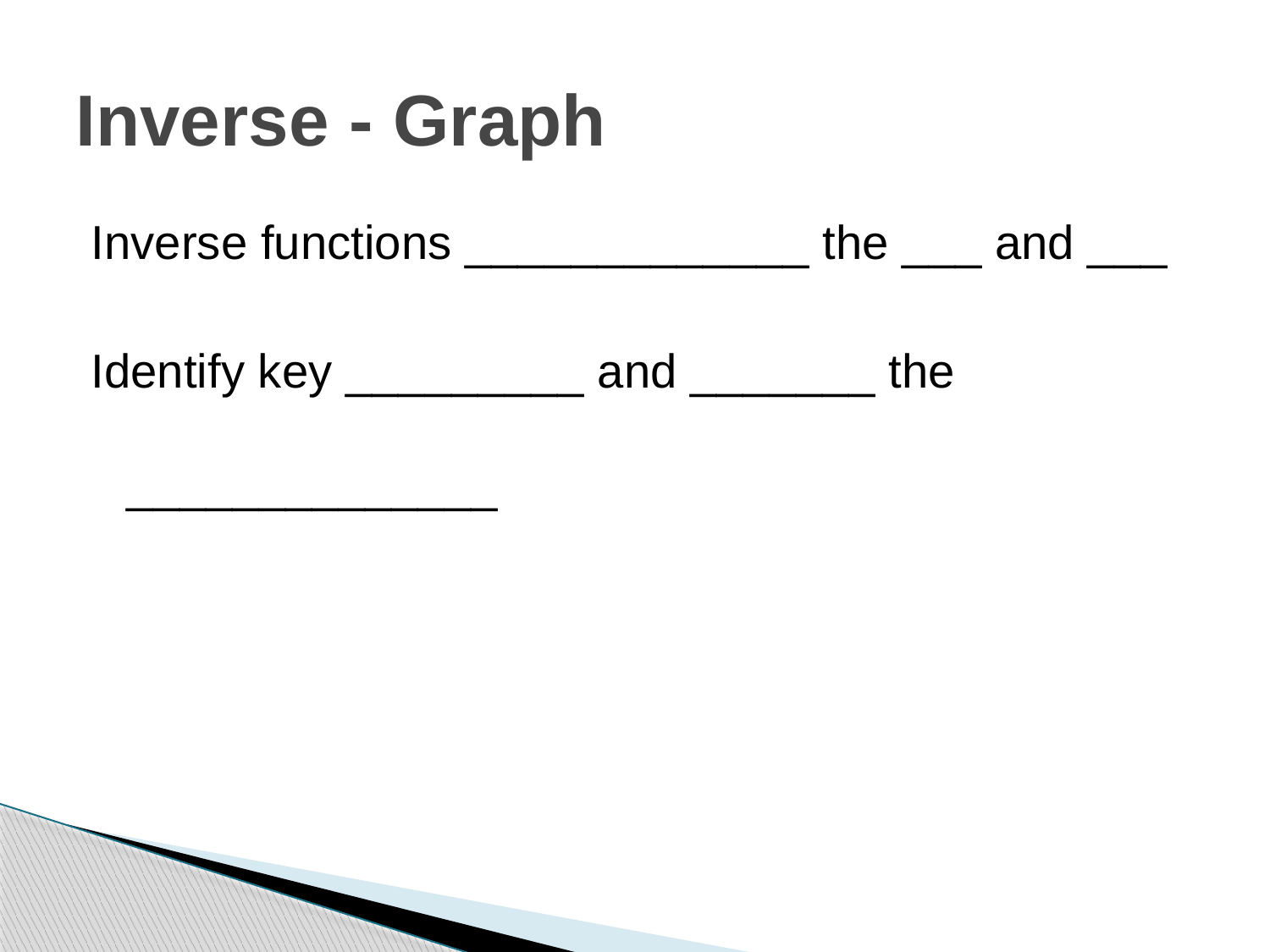

# Inverse - Graph
Inverse functions _____________ the ___ and ___

Identify key _________ and _______ the
______________